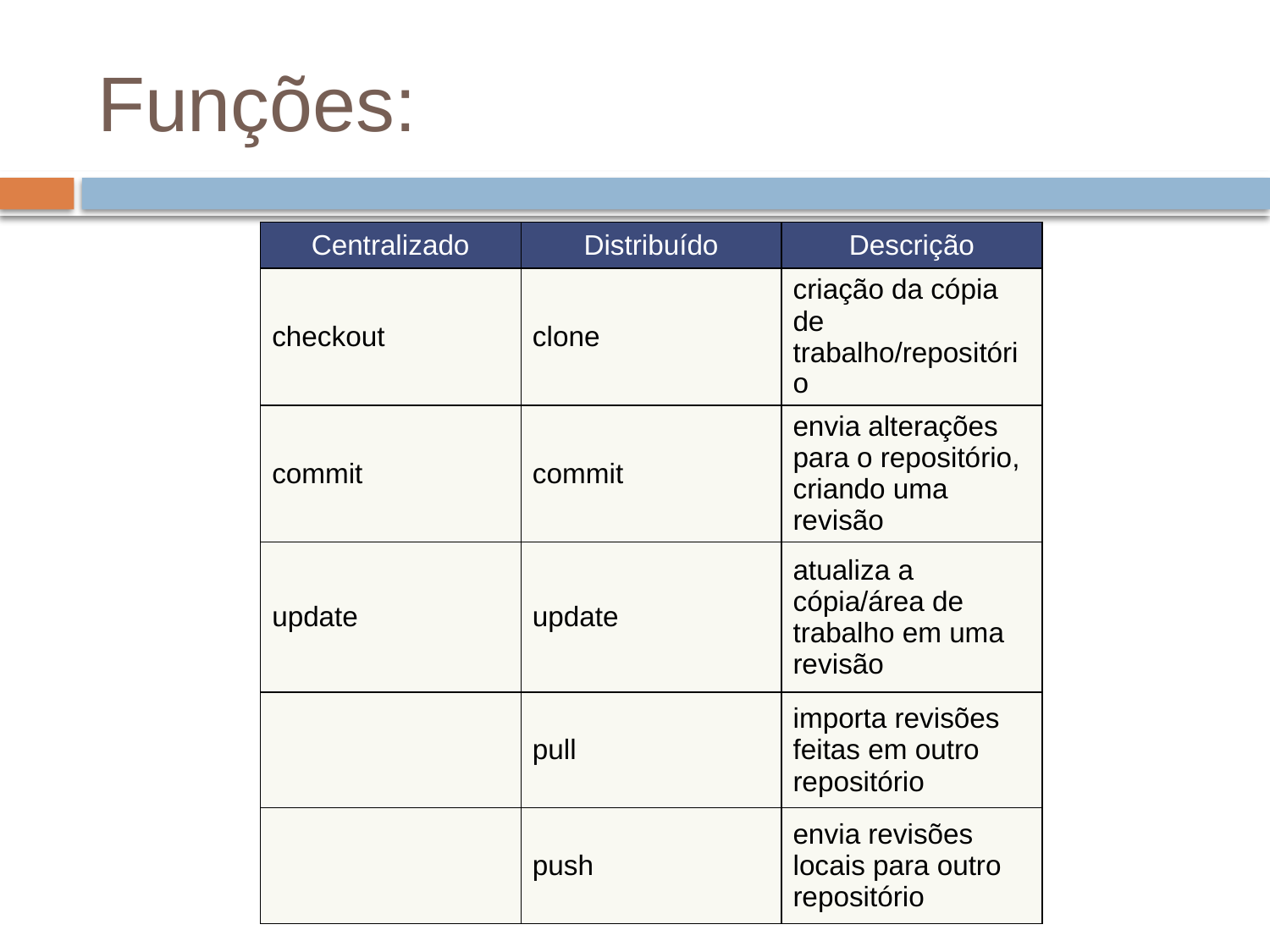

# Funções:
| Centralizado | Distribuído | Descrição |
| --- | --- | --- |
| checkout | clone | criação da cópia de trabalho/repositório |
| commit | commit | envia alterações para o repositório, criando uma revisão |
| update | update | atualiza a cópia/área de trabalho em uma revisão |
|  | pull | importa revisões feitas em outro repositório |
|  | push | envia revisões locais para outro repositório |